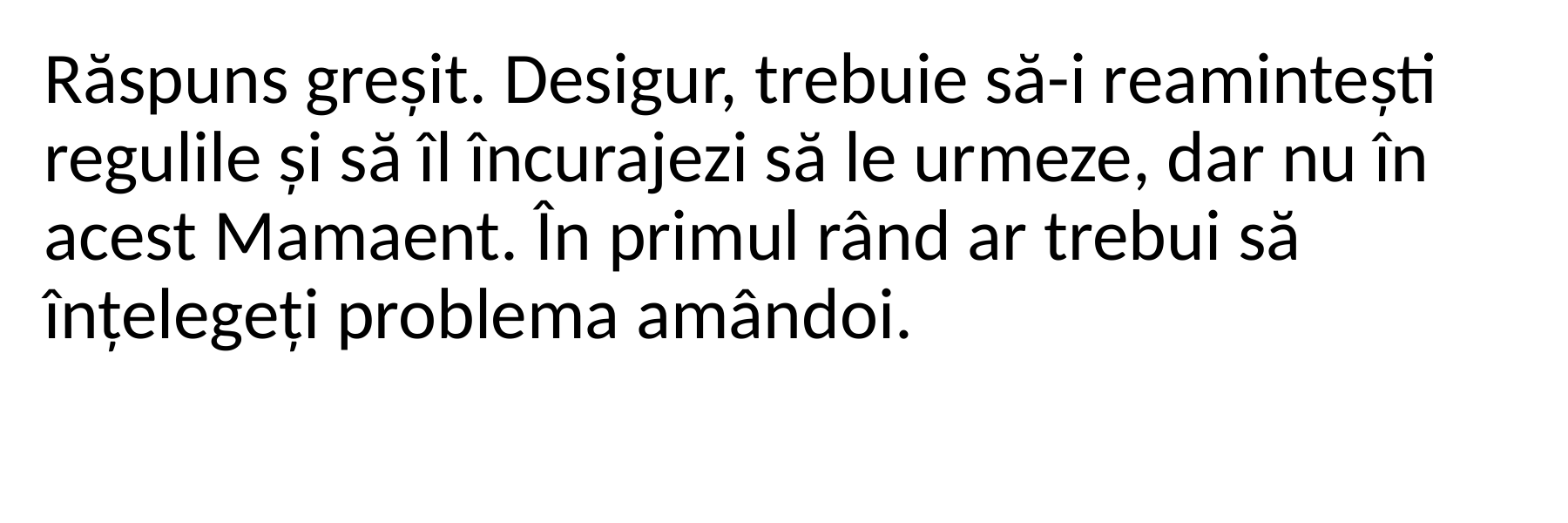

Răspuns greșit. Desigur, trebuie să-i reamintești regulile și să îl încurajezi să le urmeze, dar nu în acest Mamaent. În primul rând ar trebui să înțelegeți problema amândoi.